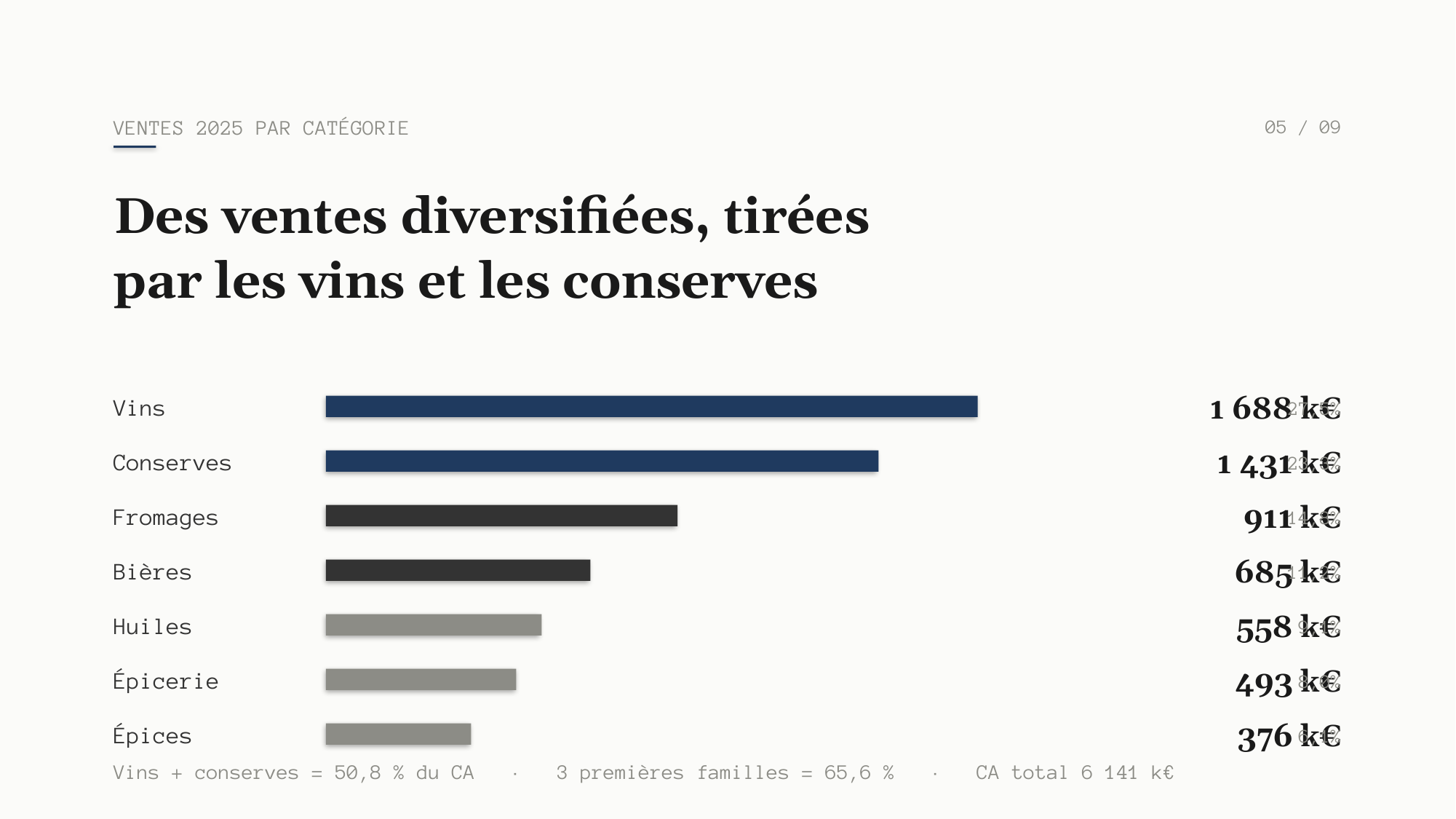

VENTES 2025 PAR CATÉGORIE
05 / 09

Des ventes diversifiées, tirées
par les vins et les conserves
1 688 k€
Vins
27,5%

1 431 k€
Conserves
23,3%

911 k€
Fromages
14,8%

685 k€
Bières
11,2%

558 k€
Huiles
9,1%

493 k€
Épicerie
8,0%

376 k€
Épices
6,1%

Vins + conserves = 50,8 % du CA   ·   3 premières familles = 65,6 %   ·   CA total 6 141 k€